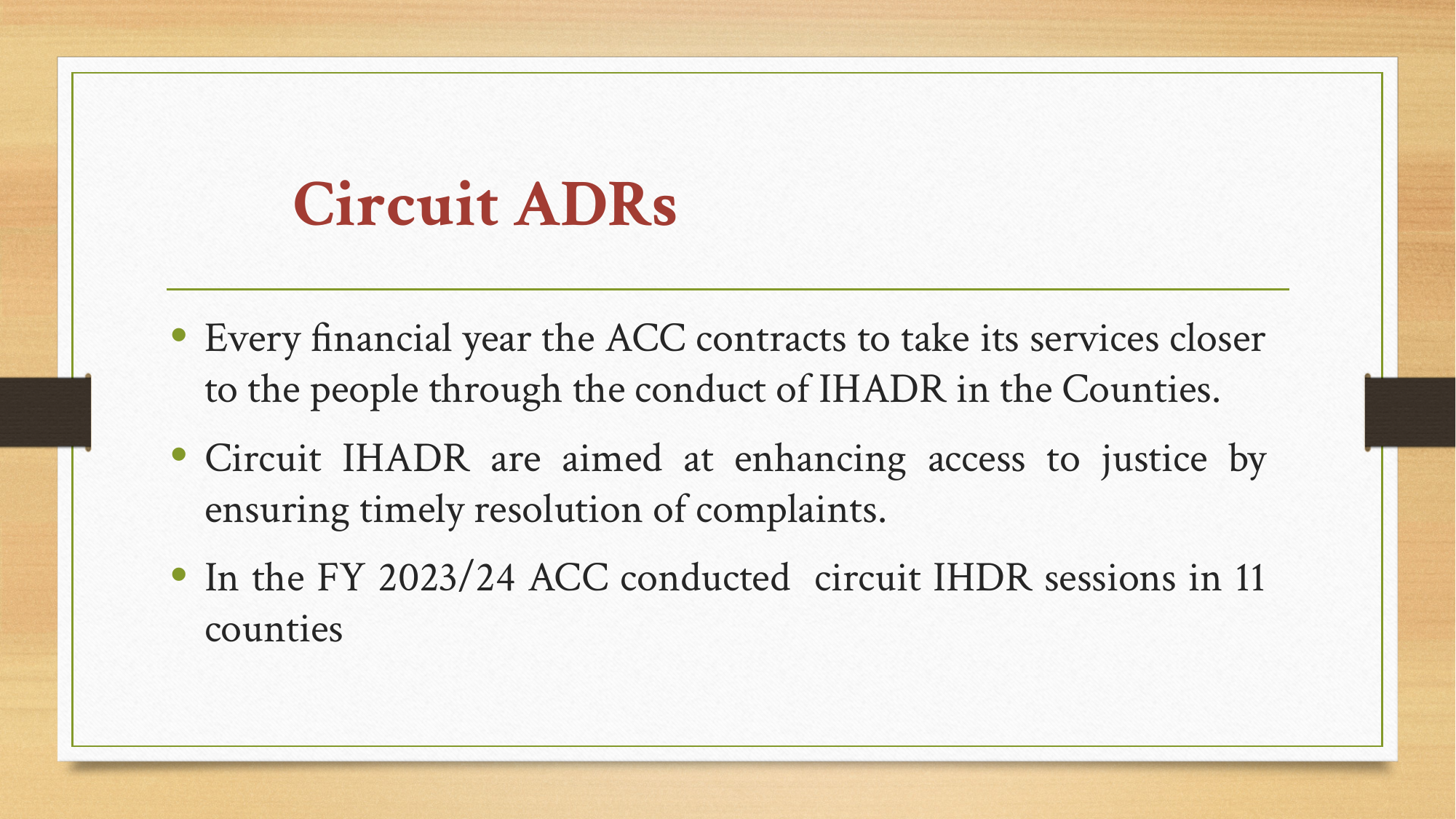

# Circuit ADRs
Every financial year the ACC contracts to take its services closer to the people through the conduct of IHADR in the Counties.
Circuit IHADR are aimed at enhancing access to justice by ensuring timely resolution of complaints.
In the FY 2023/24 ACC conducted  circuit IHDR sessions in 11 counties